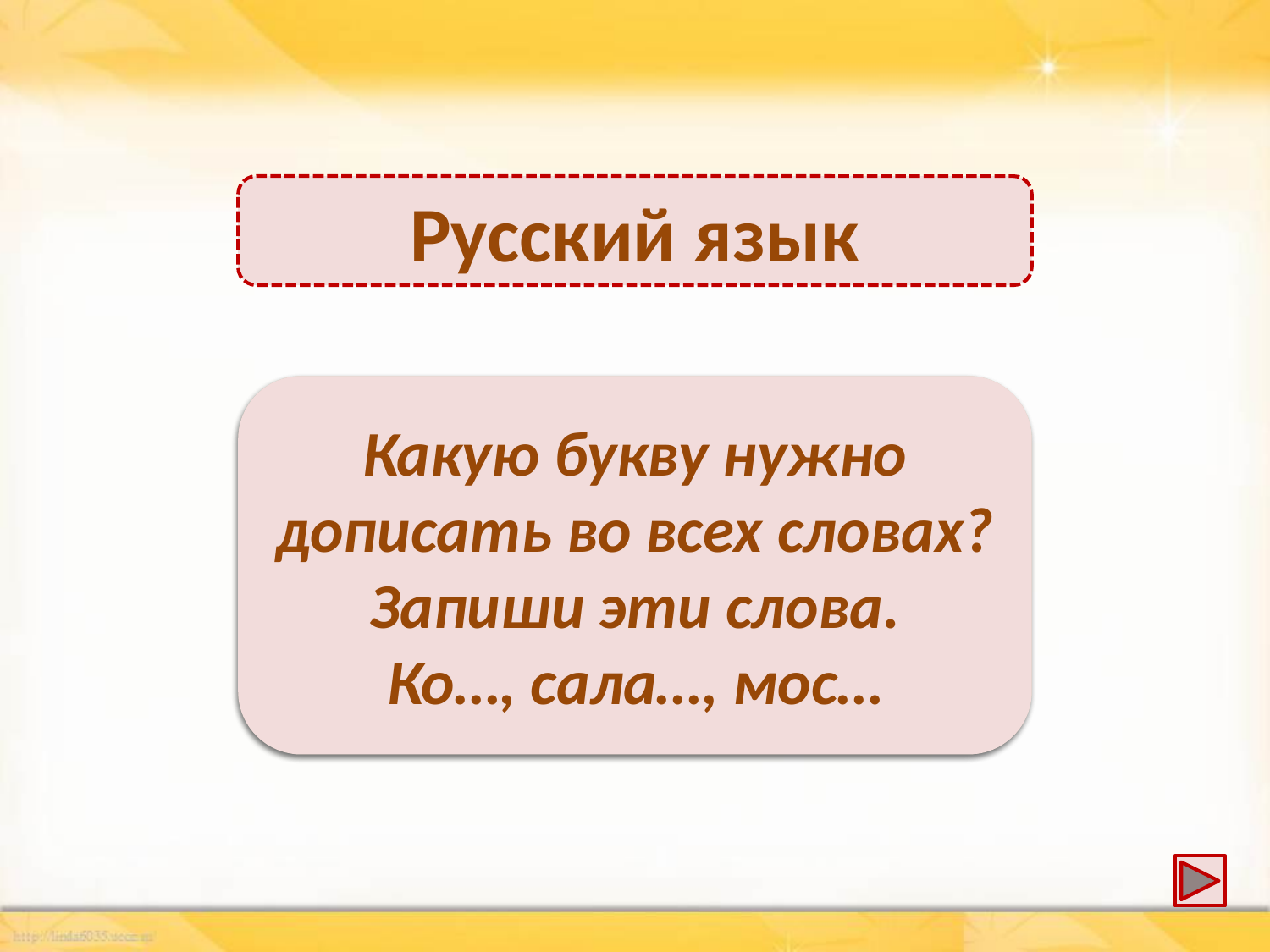

Русский язык
Кот, салат, мост.
Какую букву нужно дописать во всех словах? Запиши эти слова.
Ко…, сала…, мос…